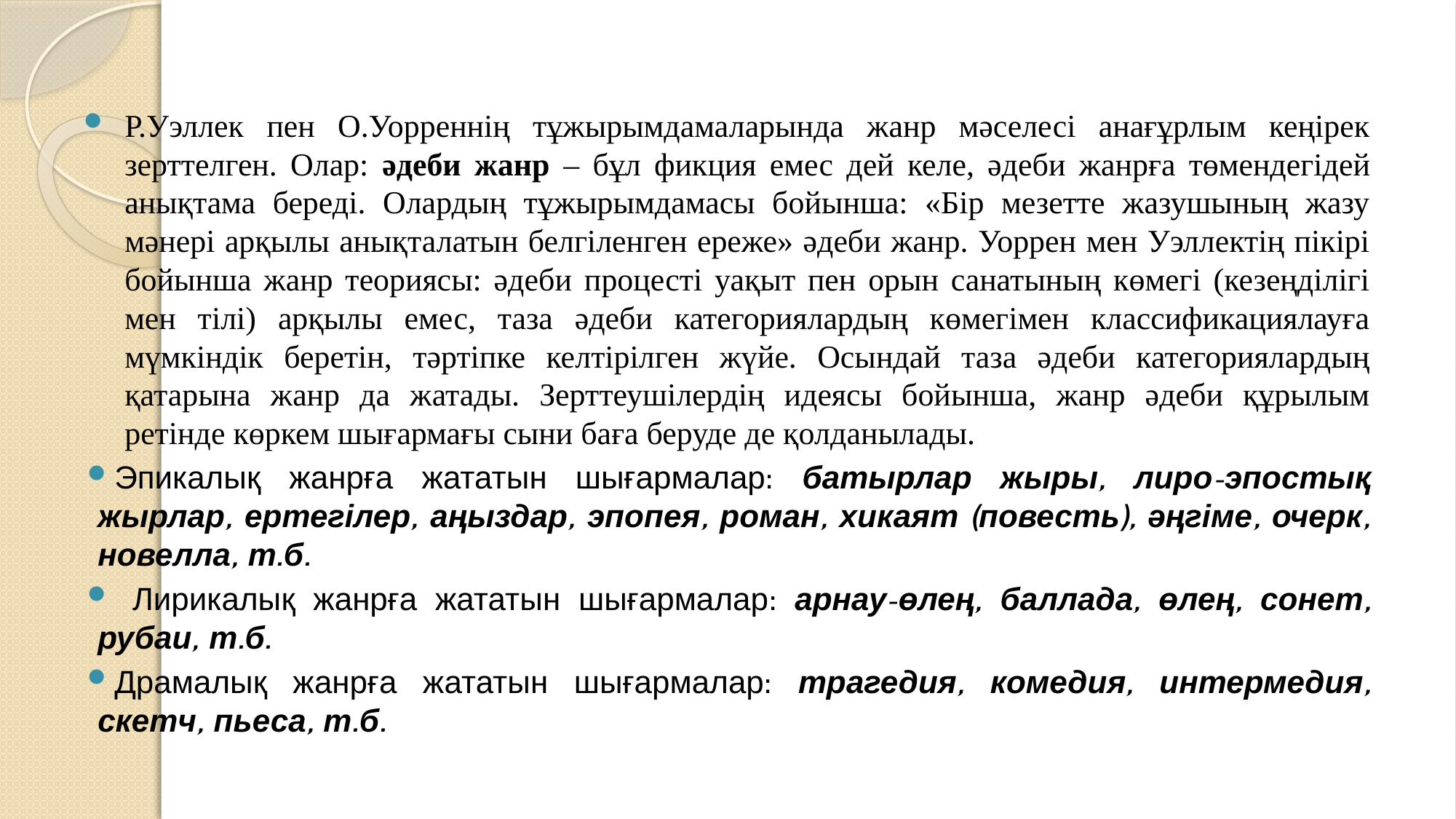

Р.Уэллек пен О.Уорреннің тұжырымдамаларында жанр мәселесі анағұрлым кеңірек зерттелген. Олар: әдеби жанр – бұл фикция емес дей келе, әдеби жанрға төмендегідей анықтама береді. Олардың тұжырымдамасы бойынша: «Бір мезетте жазушының жазу мәнері арқылы анықталатын белгіленген ереже» әдеби жанр. Уоррен мен Уэллектің пікірі бойынша жанр теориясы: әдеби процесті уақыт пен орын санатының көмегі (кезеңділігі мен тілі) арқылы емес, таза әдеби категориялардың көмегімен классификациялауға мүмкіндік беретін, тәртіпке келтірілген жүйе. Осындай таза әдеби категориялардың қатарына жанр да жатады. Зерттеушілердің идеясы бойынша, жанр әдеби құрылым ретінде көркем шығармағы сыни баға беруде де қолданылады.
Эпикалық жанрға жататын шығармалар: батырлар жыры, лиро-эпостық жырлар, ертегілер, аңыздар, эпопея, роман, хикаят (повесть), әңгіме, очерк, новелла, т.б.
 Лирикалық жанрға жататын шығармалар: арнау-өлең, баллада, өлең, сонет, рубаи, т.б.
Драмалық жанрға жататын шығармалар: трагедия, комедия, интермедия, скетч, пьеса, т.б.